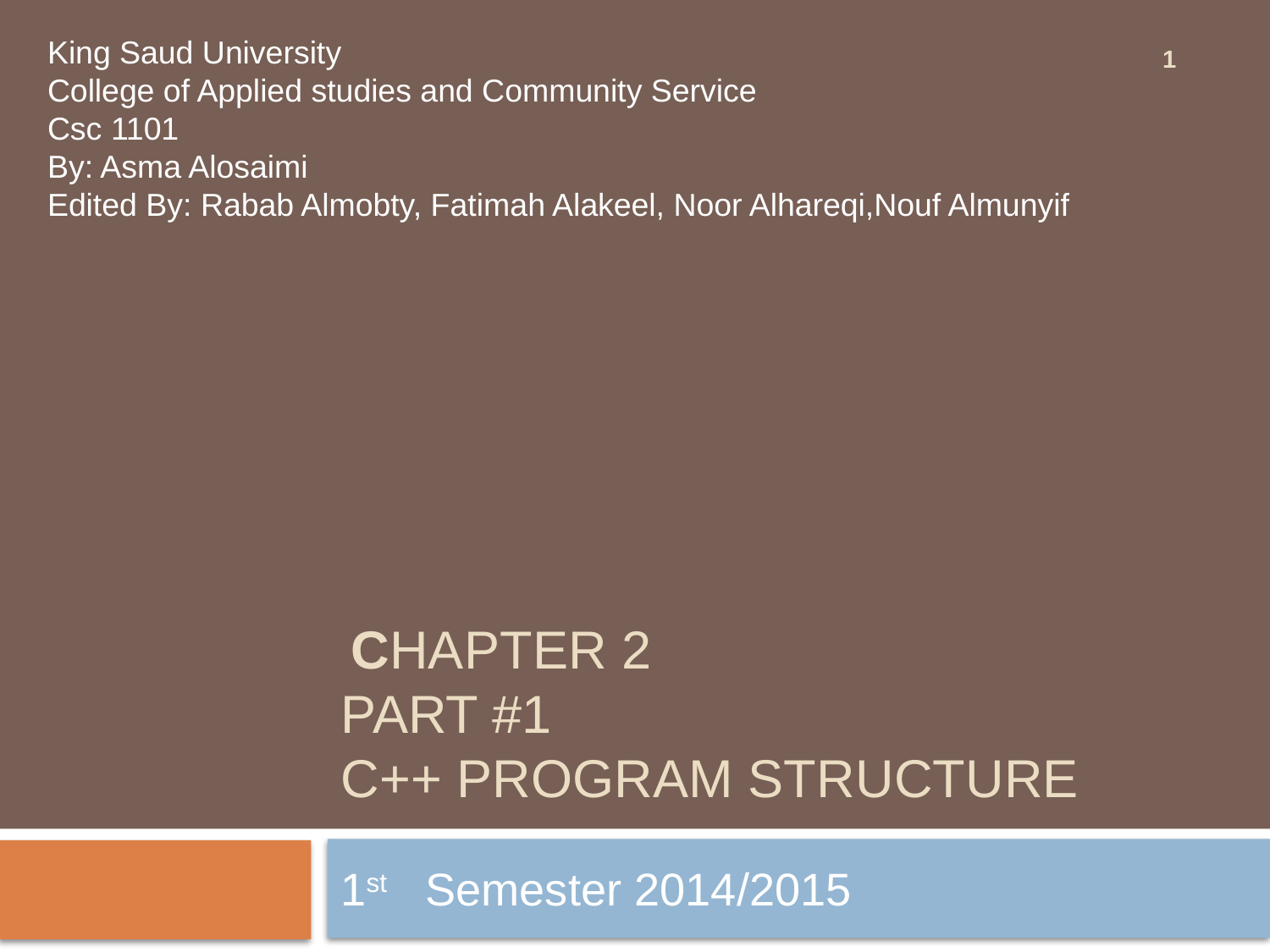

King Saud University
College of Applied studies and Community Service
Csc 1101
By: Asma Alosaimi
Edited By: Rabab Almobty, Fatimah Alakeel, Noor Alhareqi,Nouf Almunyif
1
# Chapter 2 part #1 C++ Program Structure
1st   Semester 2014/2015